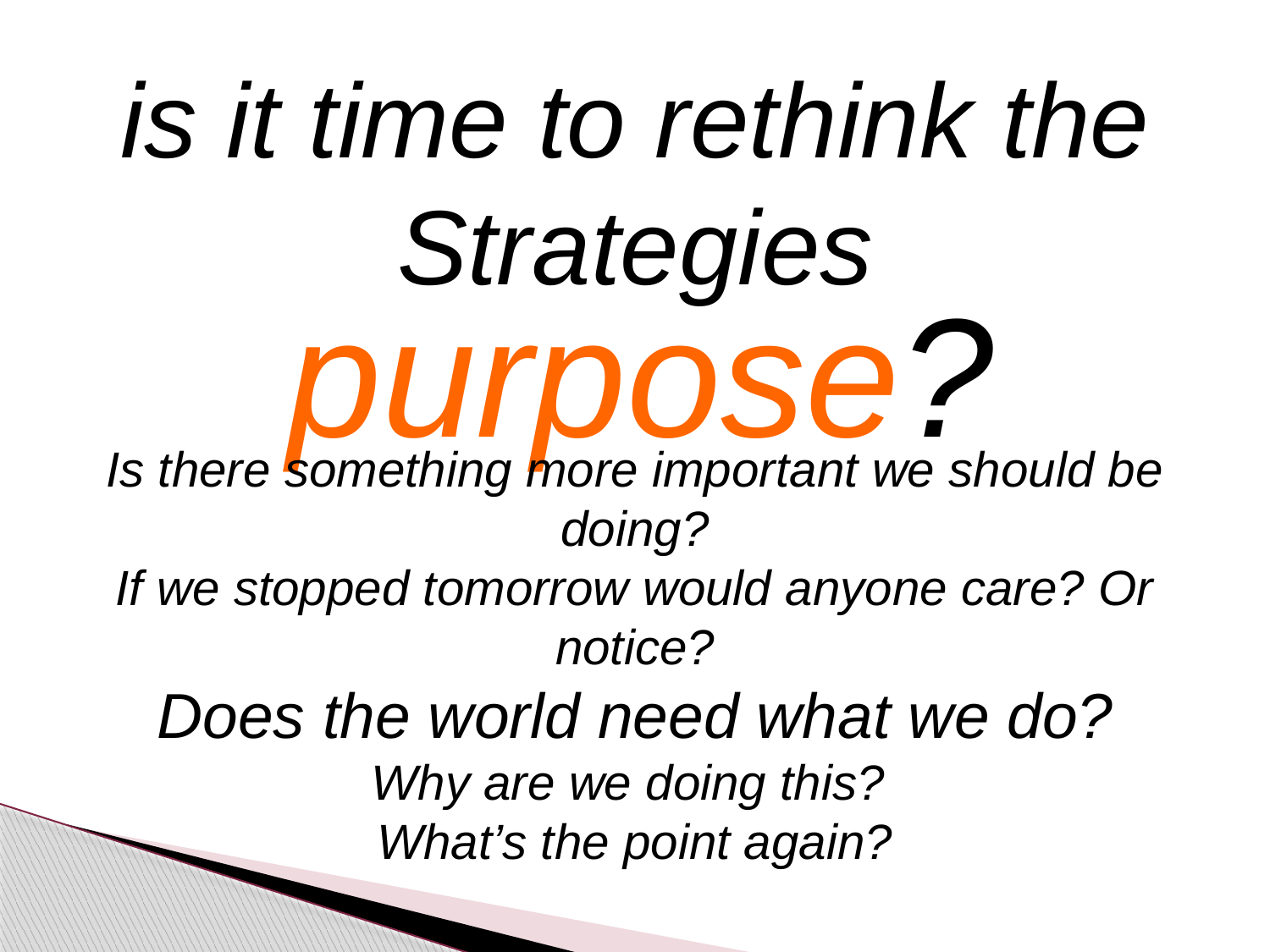

is it time to rethink the Strategies
purpose?
Is there something more important we should be doing?
If we stopped tomorrow would anyone care? Or notice?
Does the world need what we do?
Why are we doing this?
What’s the point again?